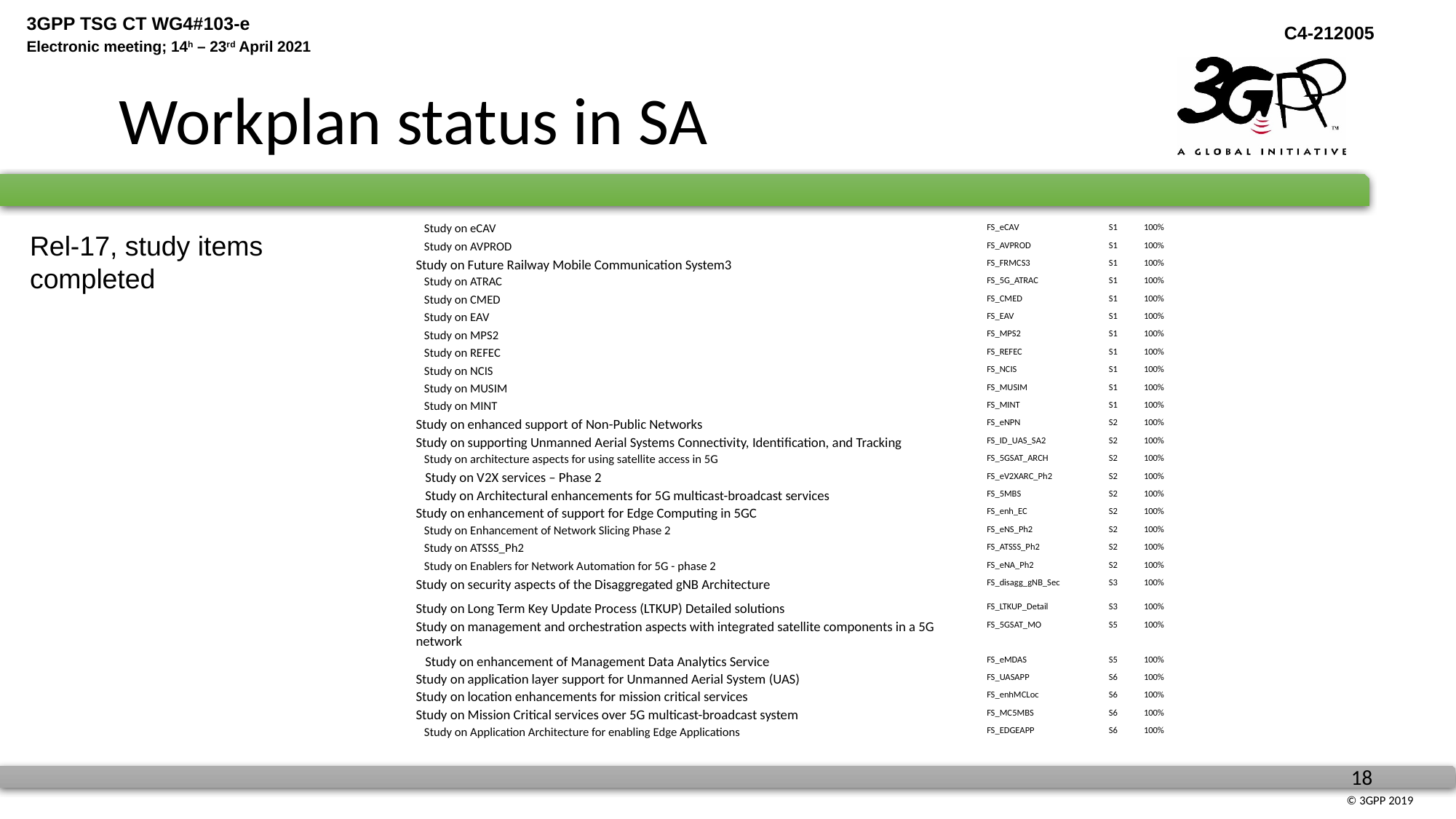

# Workplan status in SA
Rel-17, study items
completed
| Study on eCAV | FS\_eCAV | S1 | 100% |
| --- | --- | --- | --- |
| Study on AVPROD | FS\_AVPROD | S1 | 100% |
| Study on Future Railway Mobile Communication System3 | FS\_FRMCS3 | S1 | 100% |
| Study on ATRAC | FS\_5G\_ATRAC | S1 | 100% |
| Study on CMED | FS\_CMED | S1 | 100% |
| Study on EAV | FS\_EAV | S1 | 100% |
| Study on MPS2 | FS\_MPS2 | S1 | 100% |
| Study on REFEC | FS\_REFEC | S1 | 100% |
| Study on NCIS | FS\_NCIS | S1 | 100% |
| Study on MUSIM | FS\_MUSIM | S1 | 100% |
| Study on MINT | FS\_MINT | S1 | 100% |
| Study on enhanced support of Non-Public Networks | FS\_eNPN | S2 | 100% |
| Study on supporting Unmanned Aerial Systems Connectivity, Identification, and Tracking | FS\_ID\_UAS\_SA2 | S2 | 100% |
| Study on architecture aspects for using satellite access in 5G | FS\_5GSAT\_ARCH | S2 | 100% |
| Study on V2X services – Phase 2 | FS\_eV2XARC\_Ph2 | S2 | 100% |
| Study on Architectural enhancements for 5G multicast-broadcast services | FS\_5MBS | S2 | 100% |
| Study on enhancement of support for Edge Computing in 5GC | FS\_enh\_EC | S2 | 100% |
| Study on Enhancement of Network Slicing Phase 2 | FS\_eNS\_Ph2 | S2 | 100% |
| Study on ATSSS\_Ph2 | FS\_ATSSS\_Ph2 | S2 | 100% |
| Study on Enablers for Network Automation for 5G - phase 2 | FS\_eNA\_Ph2 | S2 | 100% |
| Study on security aspects of the Disaggregated gNB Architecture | FS\_disagg\_gNB\_Sec | S3 | 100% |
| Study on Long Term Key Update Process (LTKUP) Detailed solutions | FS\_LTKUP\_Detail | S3 | 100% |
| Study on management and orchestration aspects with integrated satellite components in a 5G network | FS\_5GSAT\_MO | S5 | 100% |
| Study on enhancement of Management Data Analytics Service | FS\_eMDAS | S5 | 100% |
| Study on application layer support for Unmanned Aerial System (UAS) | FS\_UASAPP | S6 | 100% |
| Study on location enhancements for mission critical services | FS\_enhMCLoc | S6 | 100% |
| Study on Mission Critical services over 5G multicast-broadcast system | FS\_MC5MBS | S6 | 100% |
| Study on Application Architecture for enabling Edge Applications | FS\_EDGEAPP | S6 | 100% |